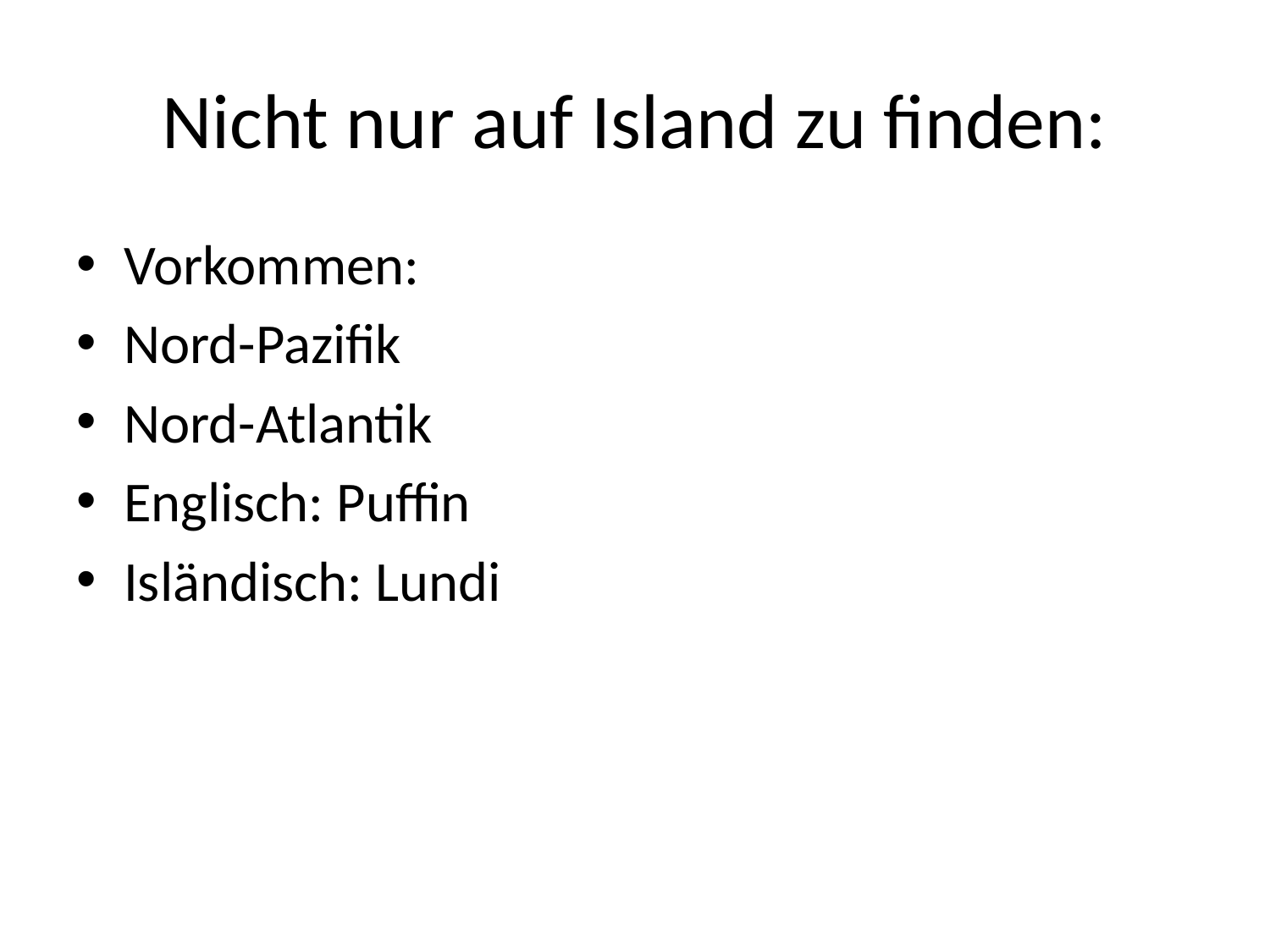

# Nicht nur auf Island zu finden:
Vorkommen:
Nord-Pazifik
Nord-Atlantik
Englisch: Puffin
Isländisch: Lundi